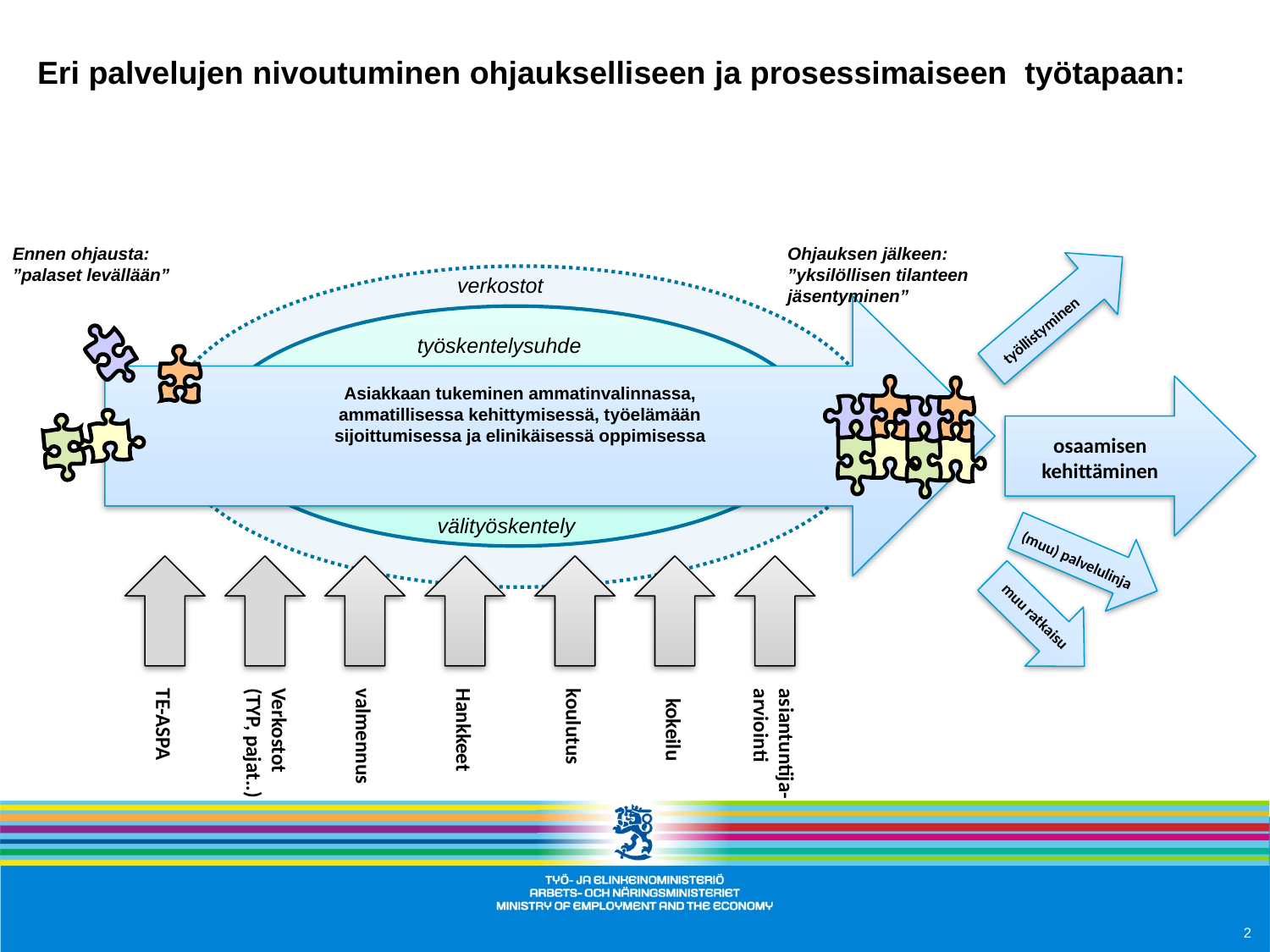

Eri palvelujen nivoutuminen ohjaukselliseen ja prosessimaiseen  työtapaan:
Ennen ohjausta:
”palaset levällään”

Ohjauksen jälkeen:
”yksilöllisen tilanteen jäsentyminen”

verkostotyö
verkostot

työllistyminen

osaamisen kehittäminen

(muu) palvelulinja

muu ratkaisu

Asiakkaan tukeminen ammatinvalinnassa, ammatillisessa kehittymisessä, työelämään sijoittumisessa ja elinikäisessä oppimisessa

työskentelysuhde
välityöskentely

Hankkeet
koulutus
valmennus
asiantuntija-arviointi
kokeilu
Verkostot (TYP, pajat..)
TE-ASPA
2